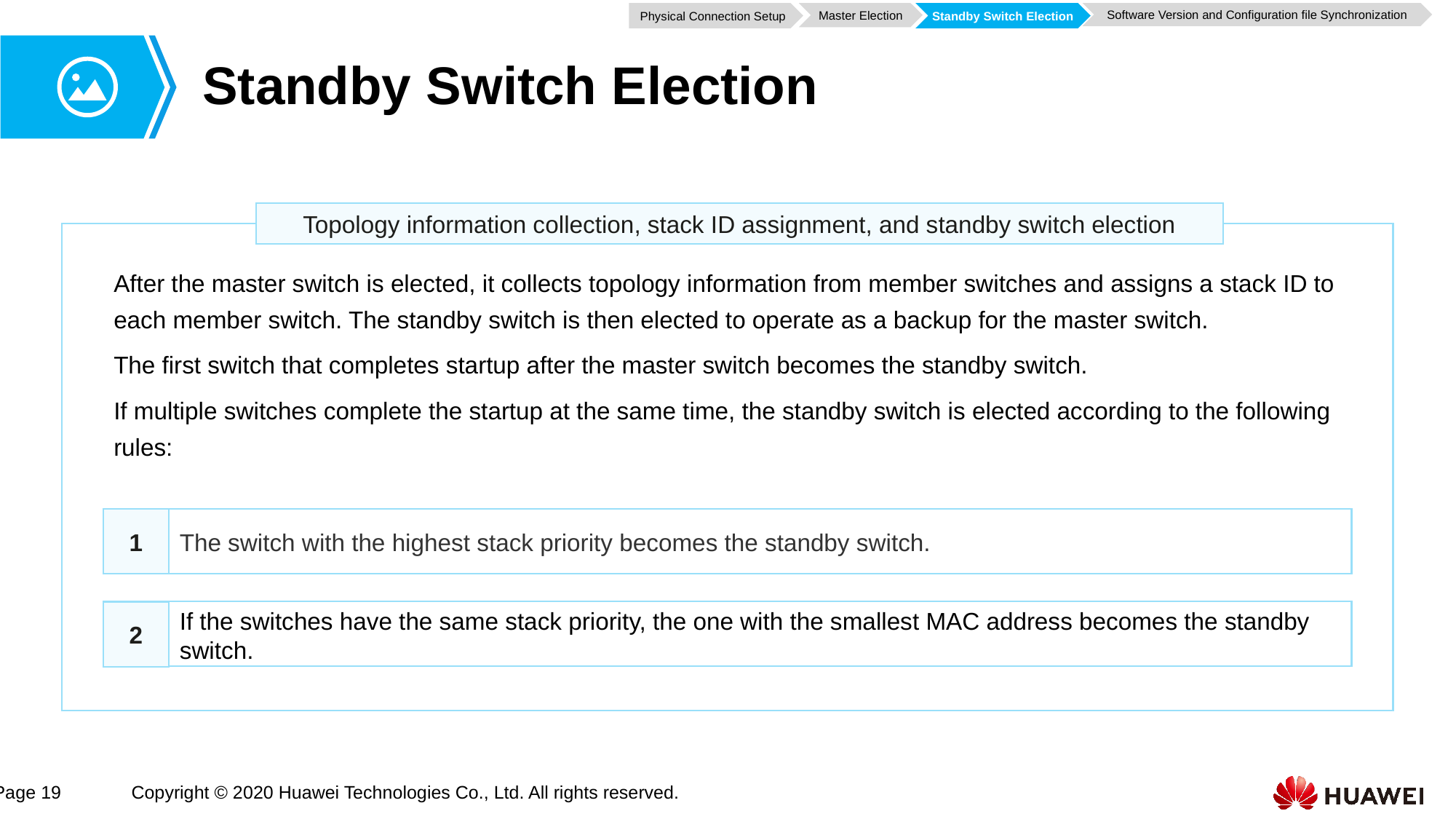

Physical Connection Setup
Standby Switch Election
Master Election
Software Version and Configuration file Synchronization
# Standby Switch Election
Topology information collection, stack ID assignment, and standby switch election

After the master switch is elected, it collects topology information from member switches and assigns a stack ID to each member switch. The standby switch is then elected to operate as a backup for the master switch.
The first switch that completes startup after the master switch becomes the standby switch.
If multiple switches complete the startup at the same time, the standby switch is elected according to the following rules:

1
The switch with the highest stack priority becomes the standby switch.
If the switches have the same stack priority, the one with the smallest MAC address becomes the standby switch.

2